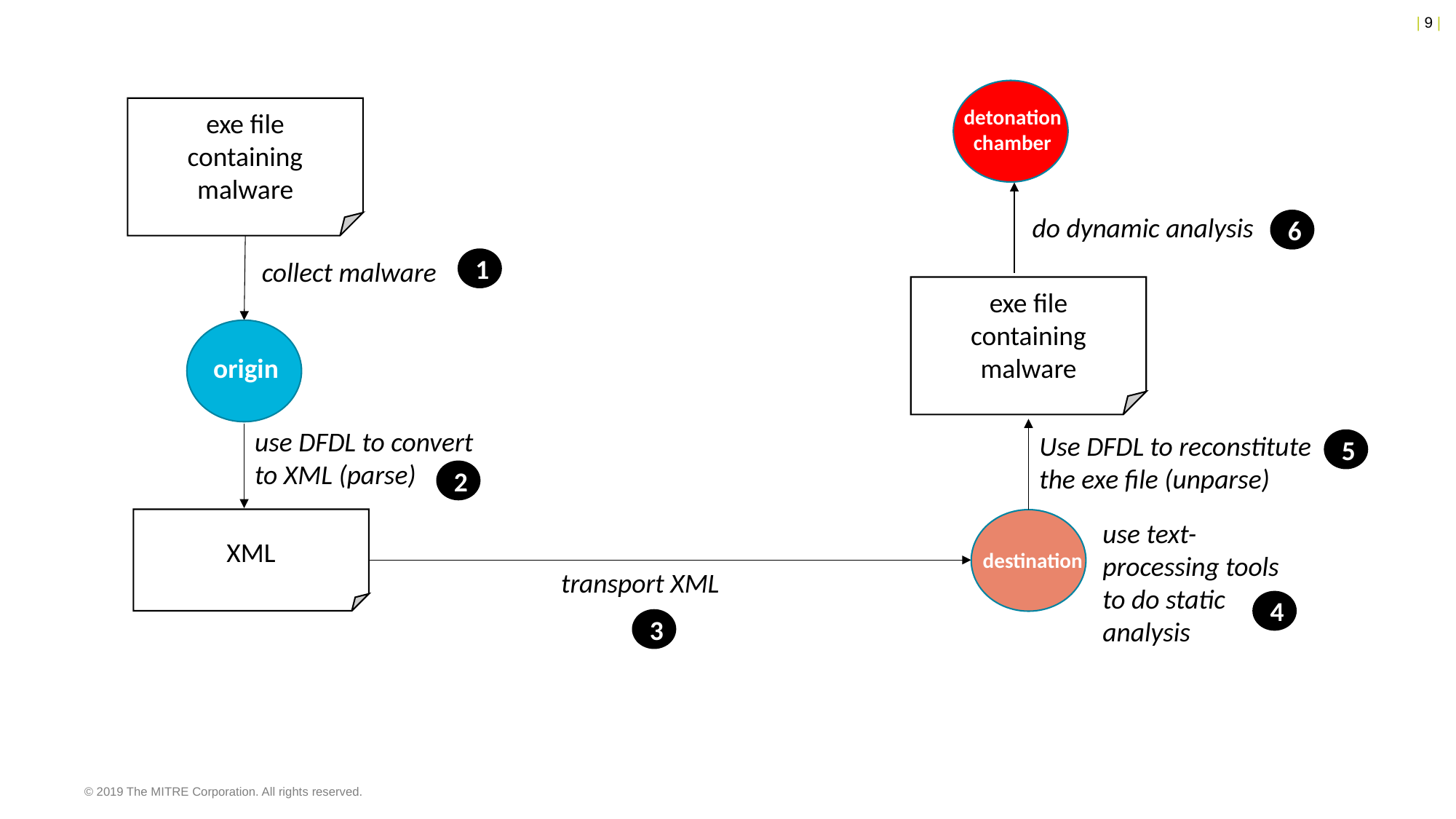

exe file
containing
malware
detonation
chamber
do dynamic analysis
6
collect malware
1
exe file
containing
malware

origin
use DFDL to convert to XML (parse)
Use DFDL to reconstitute the exe file (unparse)
5
2
XML

use text-processing tools to do static analysis
destination
transport XML
4
3
© 2019 The MITRE Corporation. All rights reserved.